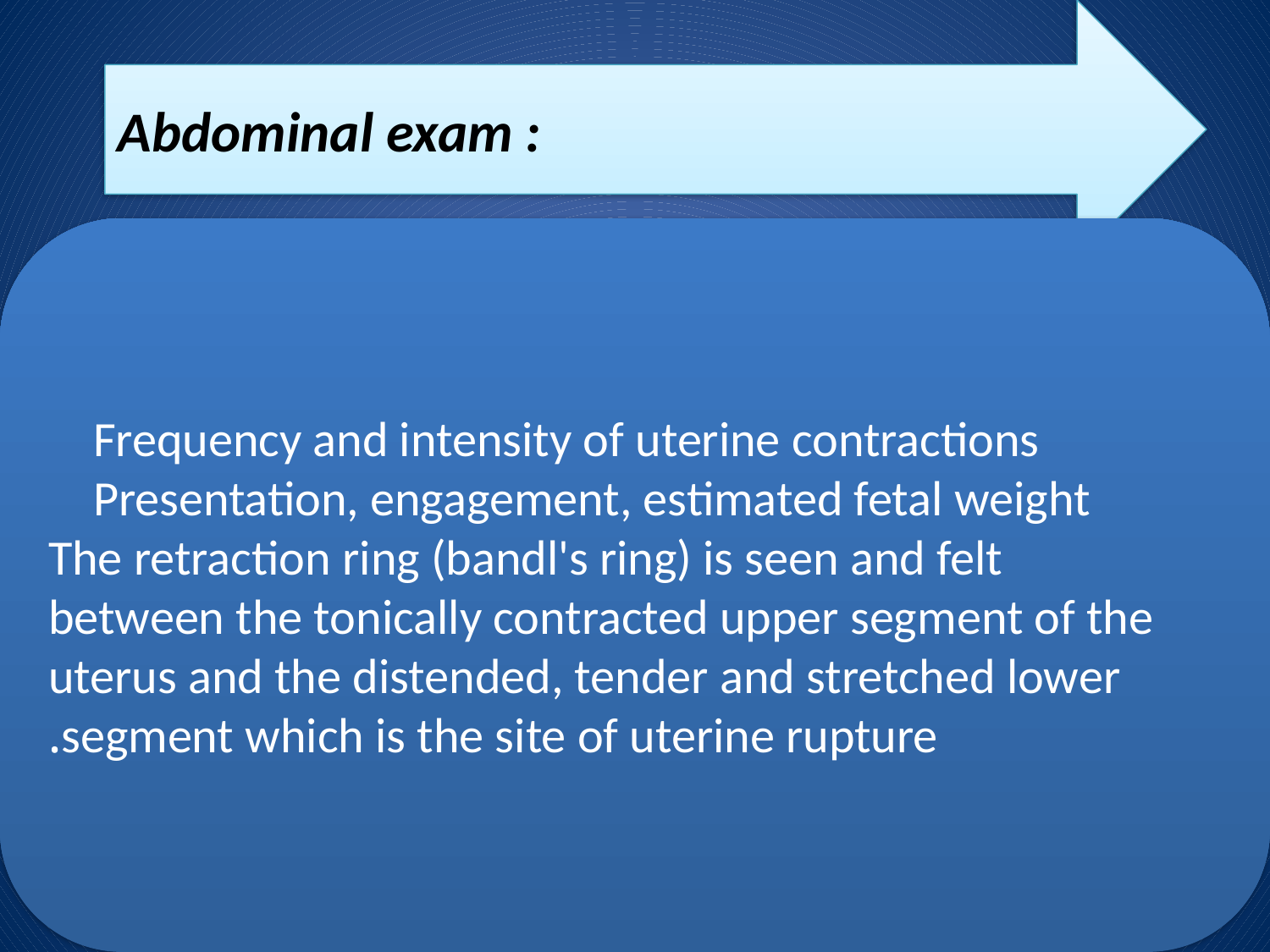

Abdominal exam :
    Frequency and intensity of uterine contractions
    Presentation, engagement, estimated fetal weight
    The retraction ring (bandl's ring) is seen and felt between the tonically contracted upper segment of the uterus and the distended, tender and stretched lower segment which is the site of uterine rupture.